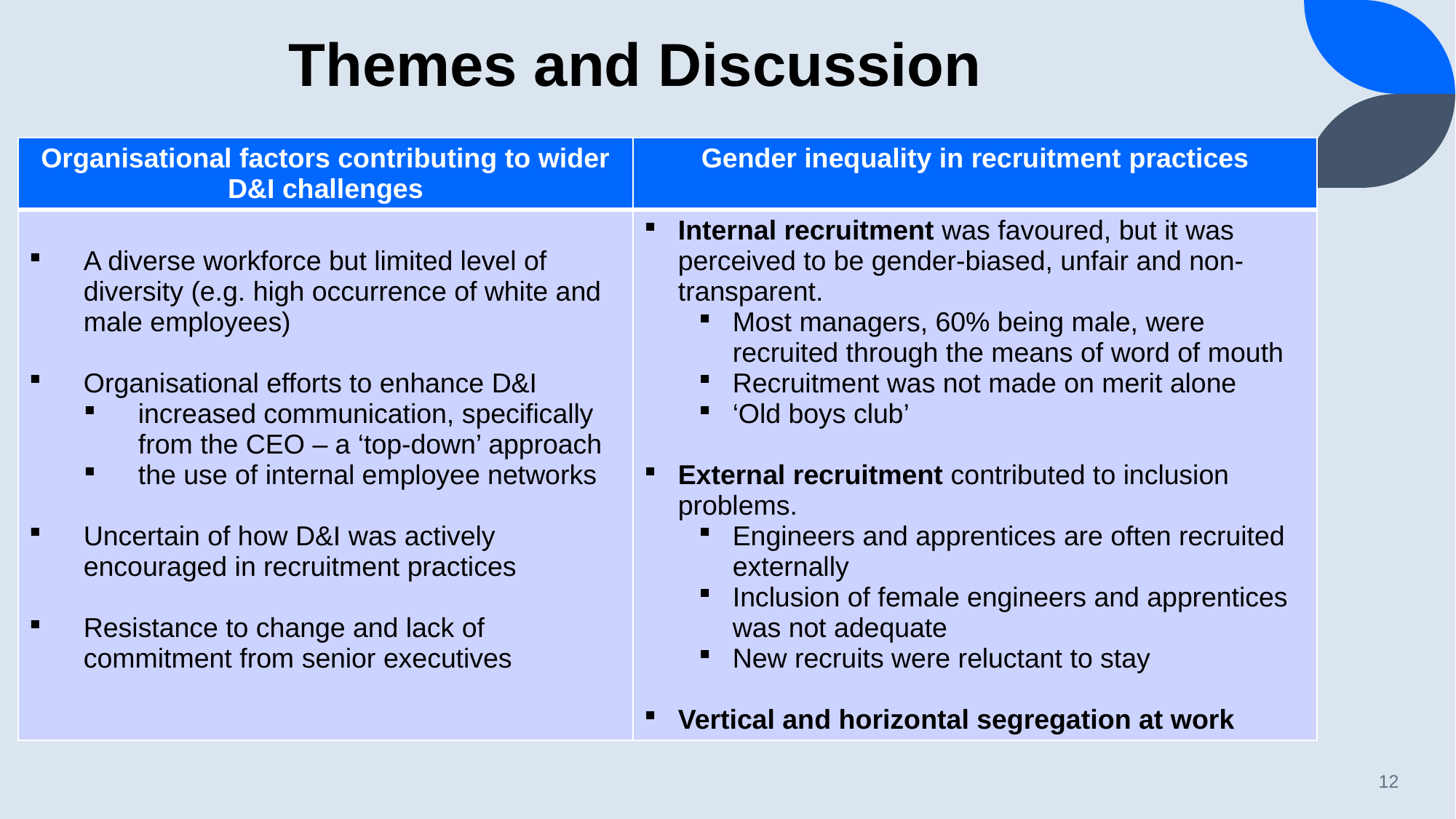

# Themes and Discussion
| Organisational factors contributing to wider D&I challenges | Gender inequality in recruitment practices |
| --- | --- |
| A diverse workforce but limited level of diversity (e.g. high occurrence of white and male employees) Organisational efforts to enhance D&I increased communication, specifically from the CEO – a ‘top-down’ approach the use of internal employee networks Uncertain of how D&I was actively encouraged in recruitment practices Resistance to change and lack of commitment from senior executives | Internal recruitment was favoured, but it was perceived to be gender-biased, unfair and non-transparent. Most managers, 60% being male, were recruited through the means of word of mouth Recruitment was not made on merit alone ‘Old boys club’ External recruitment contributed to inclusion problems. Engineers and apprentices are often recruited externally Inclusion of female engineers and apprentices was not adequate New recruits were reluctant to stay Vertical and horizontal segregation at work |

12